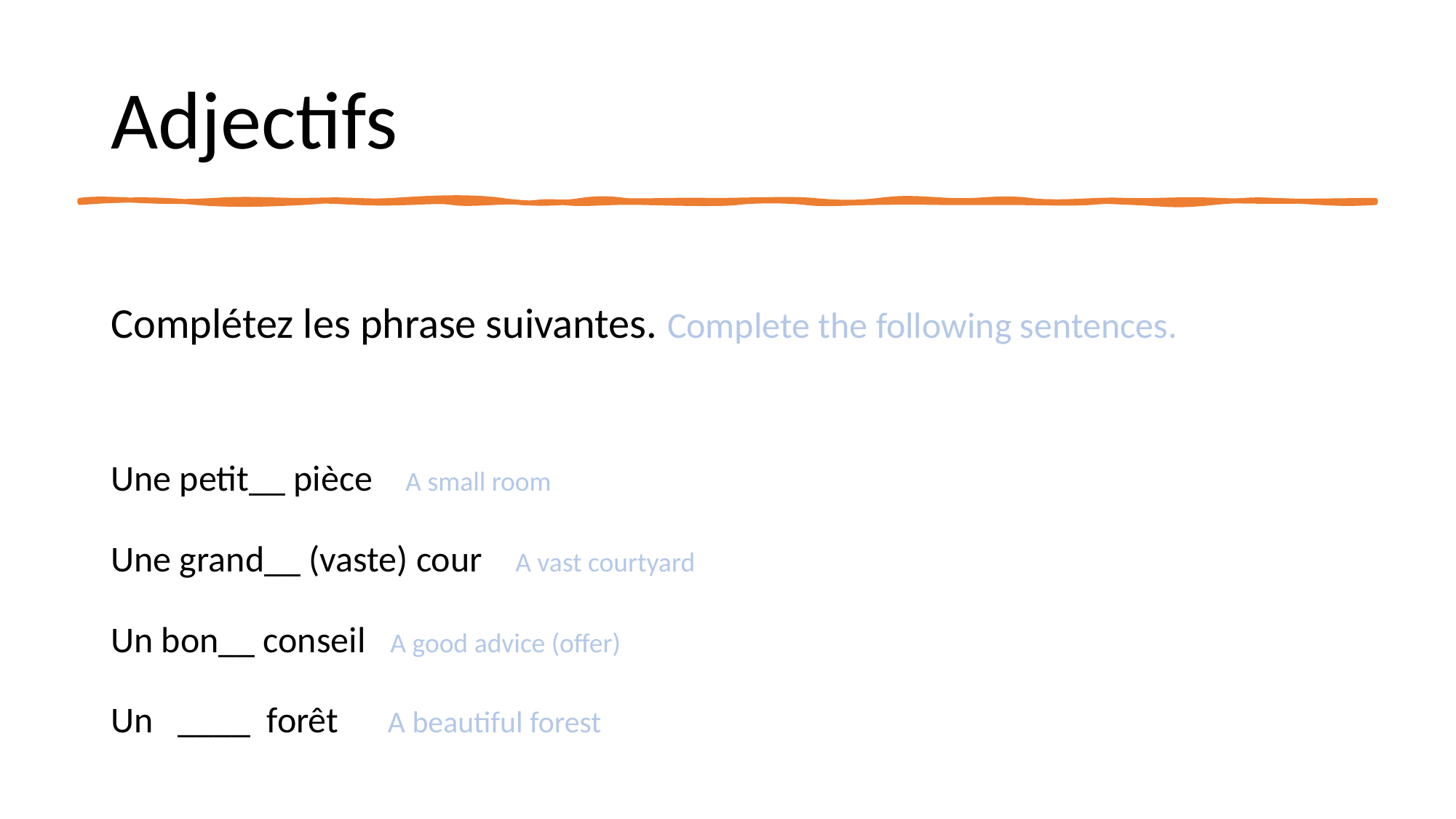

# Adjectifs

Complétez les phrase suivantes. Complete the following sentences.

Une petit__ pièce    A small room
Une grand__ (vaste) cour    A vast courtyard
Un bon__ conseil   A good advice (offer)
Un   ____  forêt      A beautiful forest